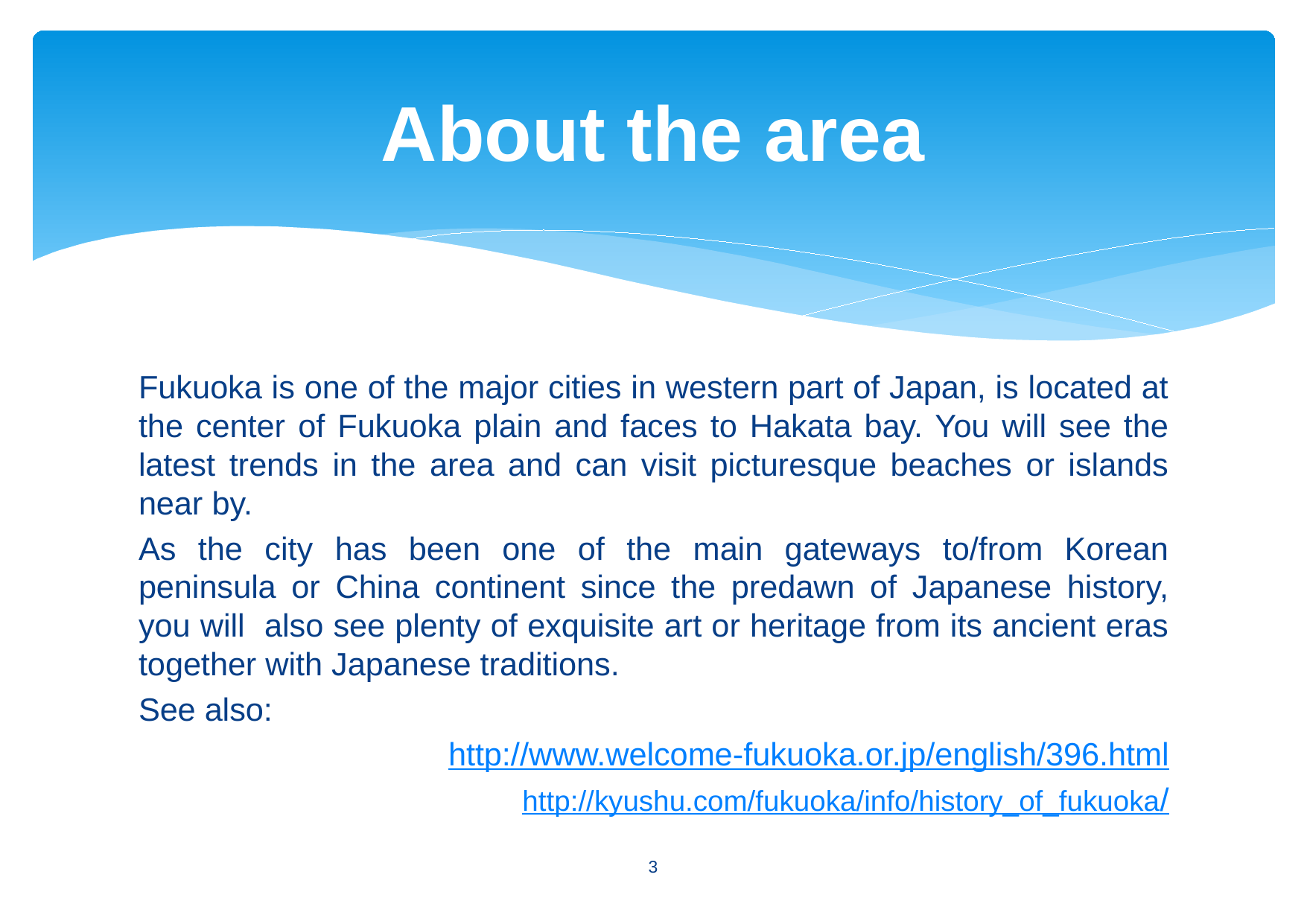

# About the area
Fukuoka is one of the major cities in western part of Japan, is located at the center of Fukuoka plain and faces to Hakata bay. You will see the latest trends in the area and can visit picturesque beaches or islands near by.
As the city has been one of the main gateways to/from Korean peninsula or China continent since the predawn of Japanese history, you will  also see plenty of exquisite art or heritage from its ancient eras together with Japanese traditions.
See also:
http://www.welcome-fukuoka.or.jp/english/396.html
http://kyushu.com/fukuoka/info/history_of_fukuoka/

3